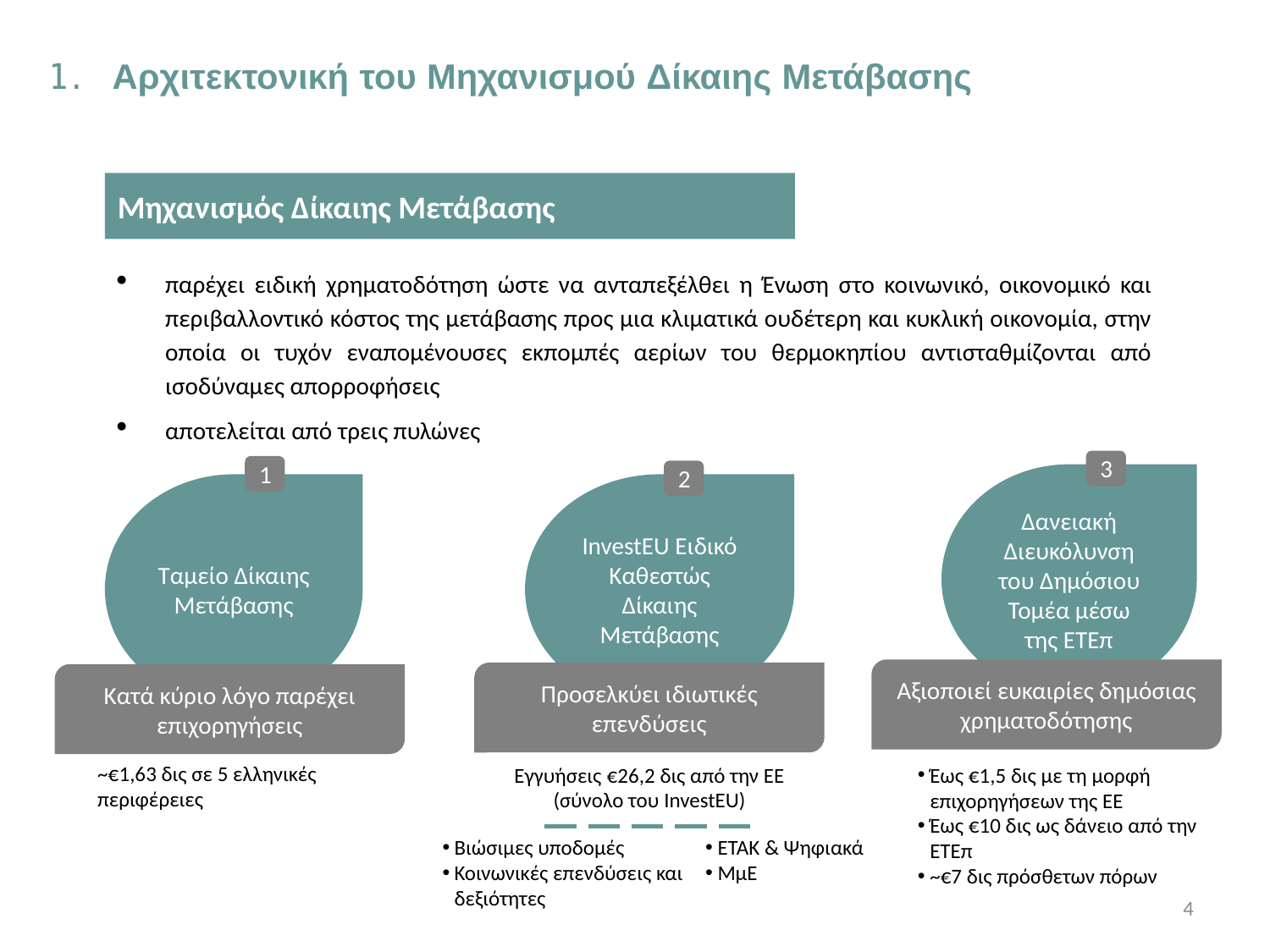

Αρχιτεκτονική του Μηχανισμού Δίκαιης Μετάβασης
Μηχανισμός Δίκαιης Μετάβασης
παρέχει ειδική χρηματοδότηση ώστε να ανταπεξέλθει η Ένωση στο κοινωνικό, οικονομικό και περιβαλλοντικό κόστος της μετάβασης προς μια κλιματικά ουδέτερη και κυκλική οικονομία, στην οποία οι τυχόν εναπομένουσες εκπομπές αερίων του θερμοκηπίου αντισταθμίζονται από ισοδύναμες απορροφήσεις
αποτελείται από τρεις πυλώνες
3
1
2
Δανειακή Διευκόλυνση του Δημόσιου Τομέα μέσω της ΕΤΕπ
Ταμείο Δίκαιης Μετάβασης
InvestEU Ειδικό Καθεστώς Δίκαιης Μετάβασης
Αξιοποιεί ευκαιρίες δημόσιας χρηματοδότησης
Προσελκύει ιδιωτικές επενδύσεις
Κατά κύριο λόγο παρέχει επιχορηγήσεις
~€1,63 δις σε 5 ελληνικές περιφέρειες
Εγγυήσεις €26,2 δις από την ΕΕ (σύνολο του InvestEU)
Έως €1,5 δις με τη μορφή επιχορηγήσεων της ΕΕ
Έως €10 δις ως δάνειο από την ΕΤΕπ
~€7 δις πρόσθετων πόρων
Βιώσιμες υποδομές
Κοινωνικές επενδύσεις και δεξιότητες
ΕΤΑΚ & Ψηφιακά
ΜμΕ
4